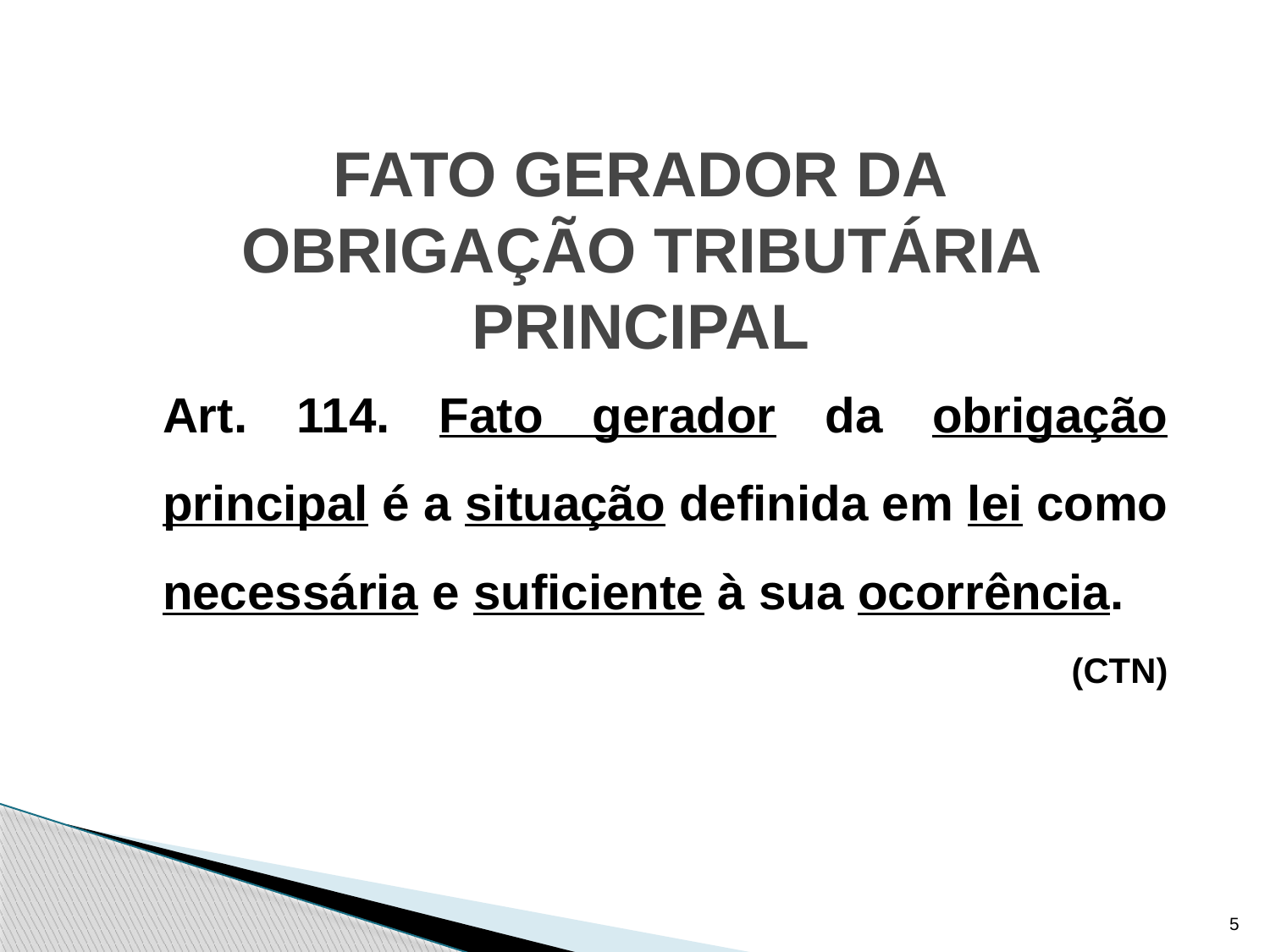

# FATO GERADOR DA OBRIGAÇÃO TRIBUTÁRIA PRINCIPAL
	Art. 114. Fato gerador da obrigação principal é a situação definida em lei como necessária e suficiente à sua ocorrência.
(CTN)

5